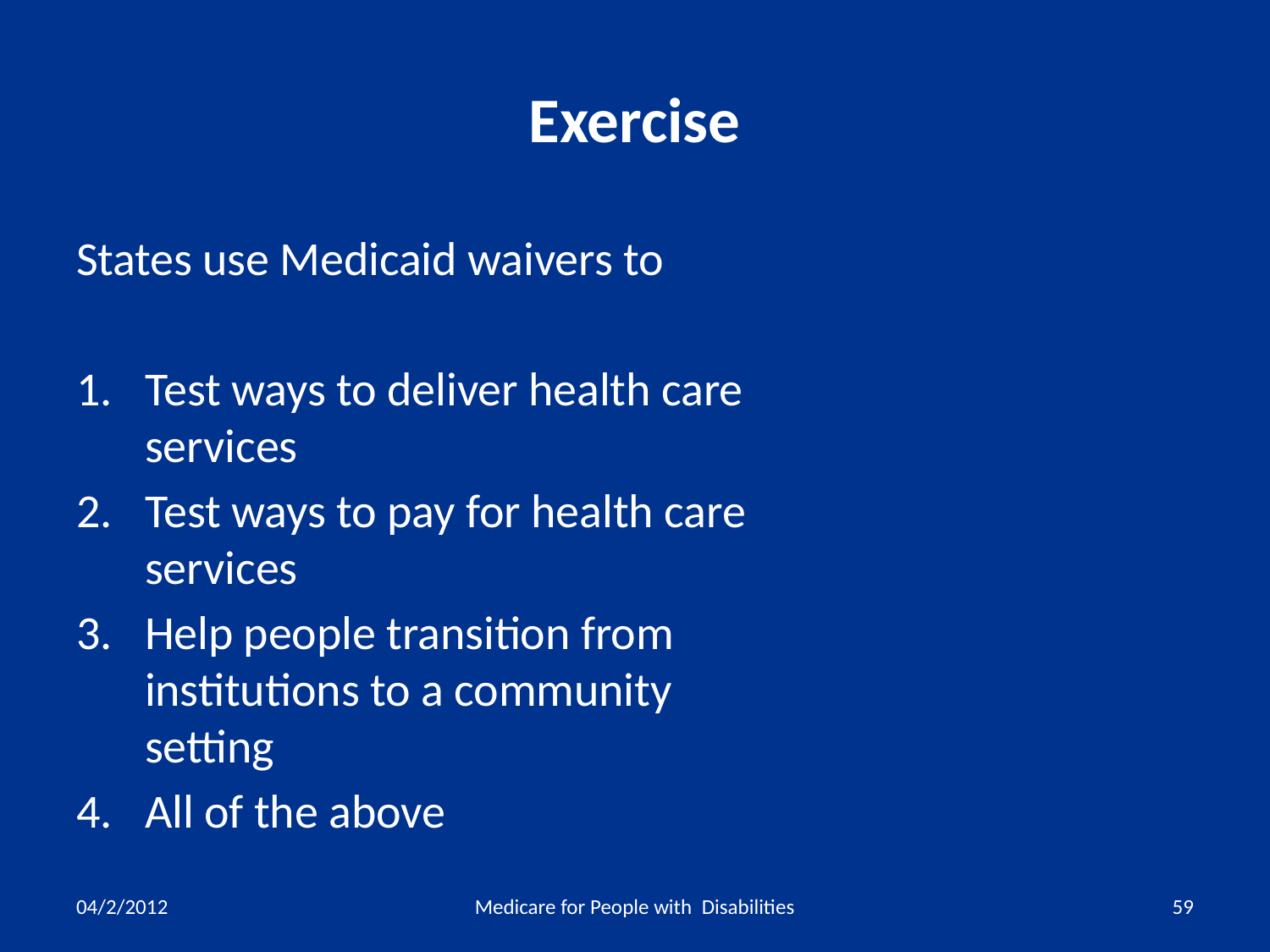

# Exercise
States use Medicaid waivers to

Test ways to deliver health care services
Test ways to pay for health care services
Help people transition from institutions to a community setting
All of the above

04/2/2012
Medicare for People with  Disabilities
59